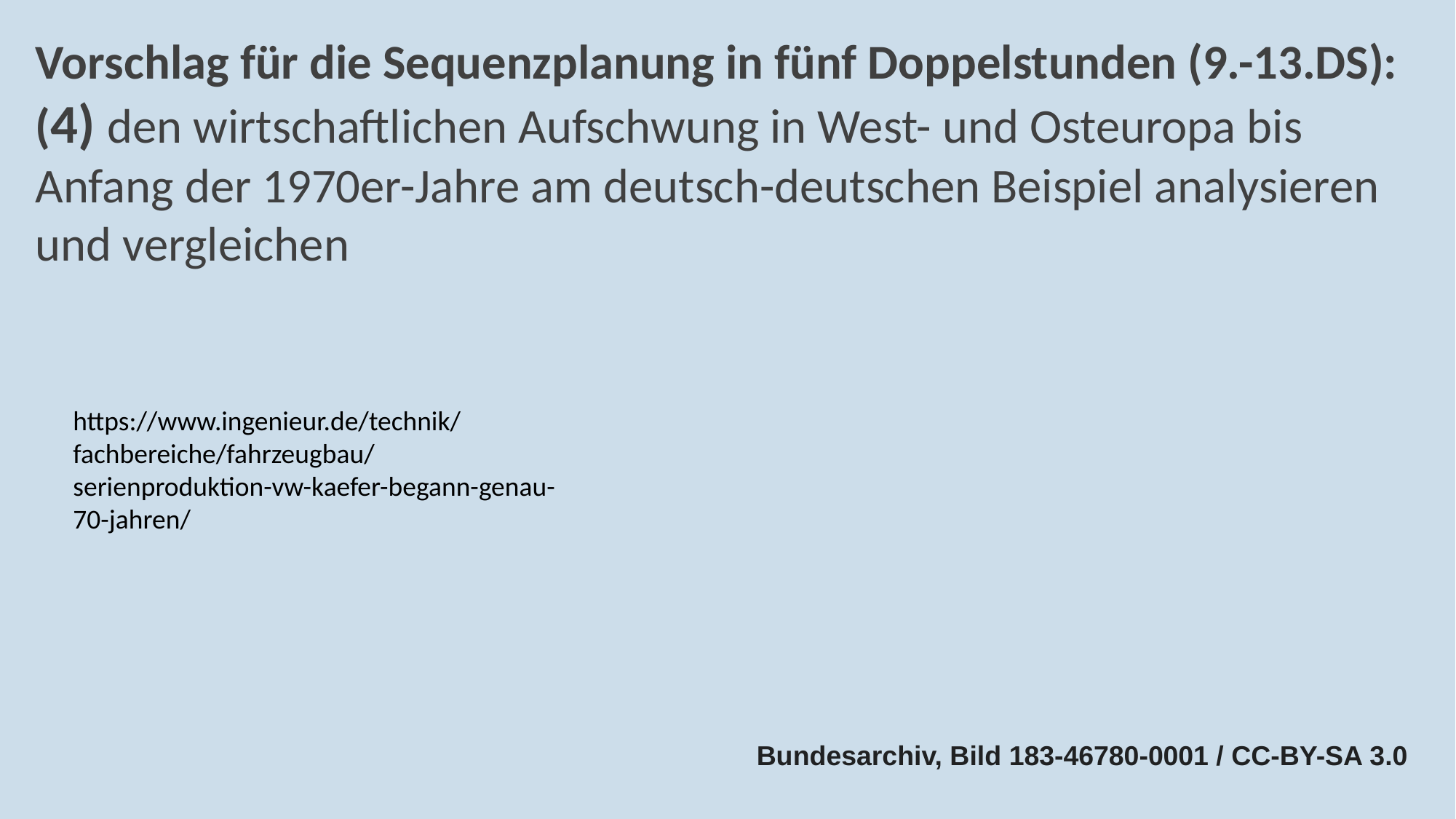

Vorschlag für die Sequenzplanung in fünf Doppelstunden (9.-13.DS):
(4) den wirtschaftlichen Aufschwung in West- und Osteuropa bis Anfang der 1970er-Jahre am deutsch-deutschen Beispiel analysieren und vergleichen

https://www.ingenieur.de/technik/fachbereiche/fahrzeugbau/serienproduktion-vw-kaefer-begann-genau-70-jahren/
Bundesarchiv, Bild 183-46780-0001 / CC-BY-SA 3.0